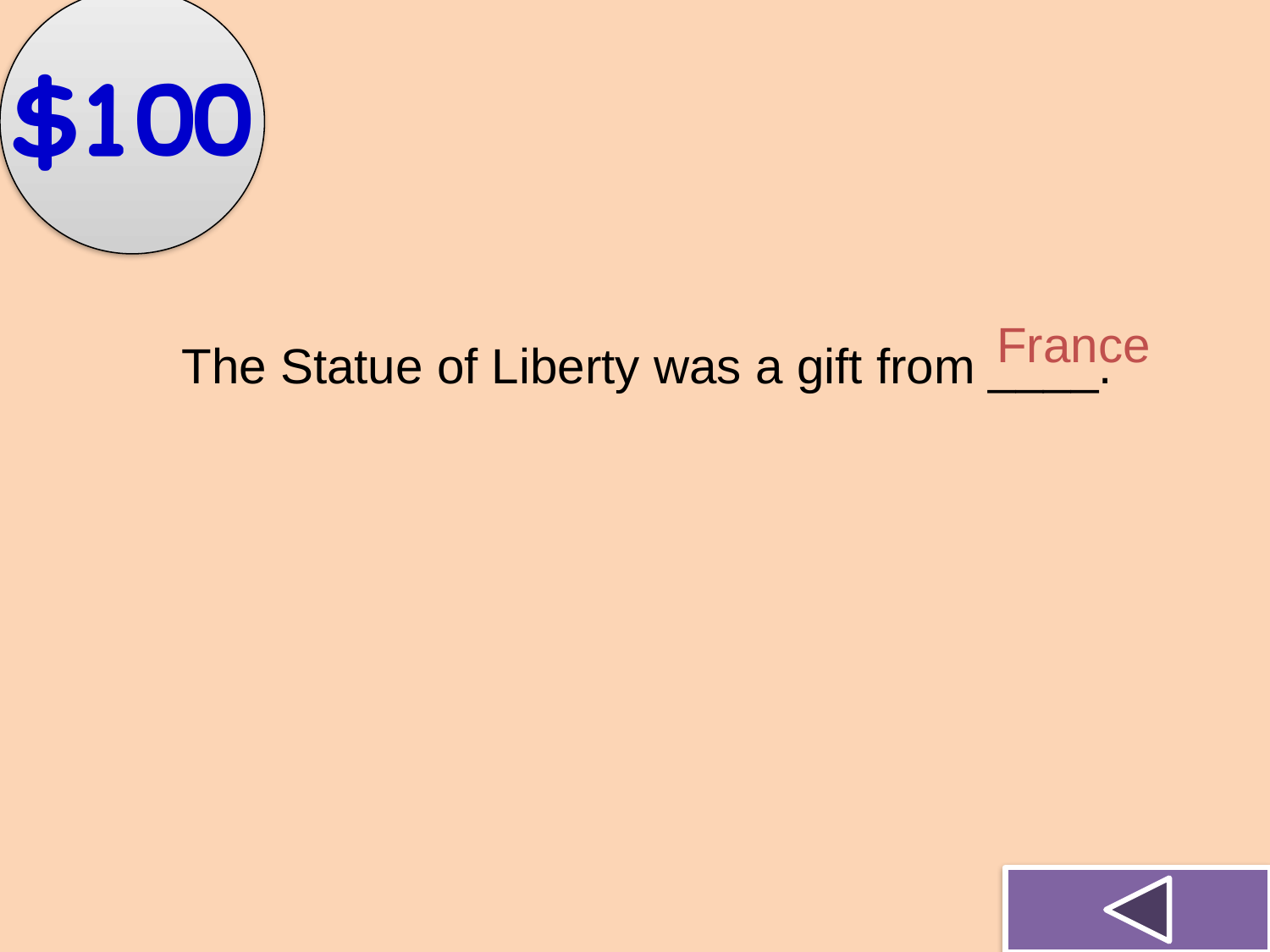

$100
France
The Statue of Liberty was a gift from ____.